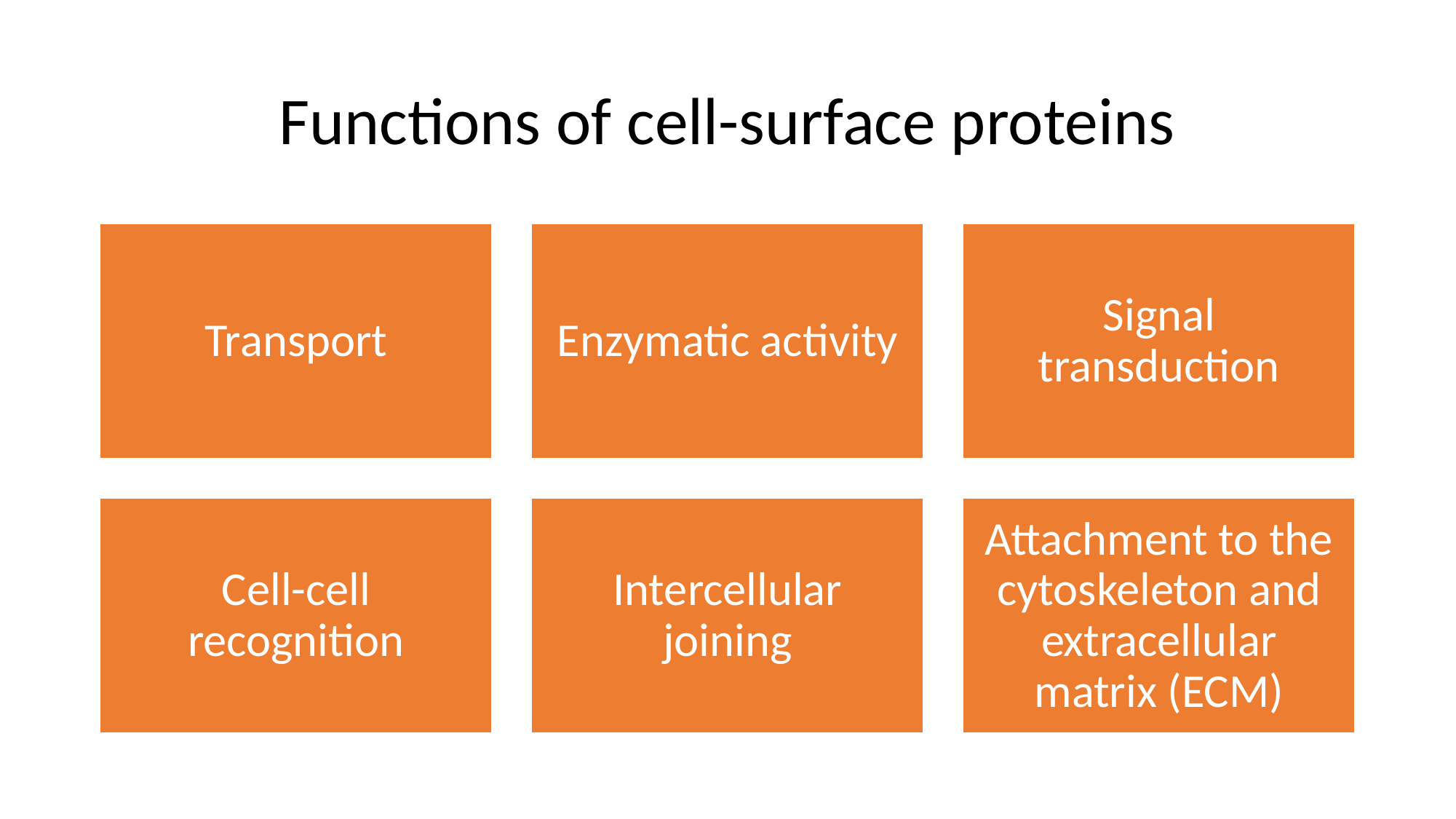

# Functions of cell-surface proteins
Transport
Enzymatic activity
Signal transduction
Cell-cell recognition
Intercellular joining
Attachment to the cytoskeleton and extracellular matrix (ECM)